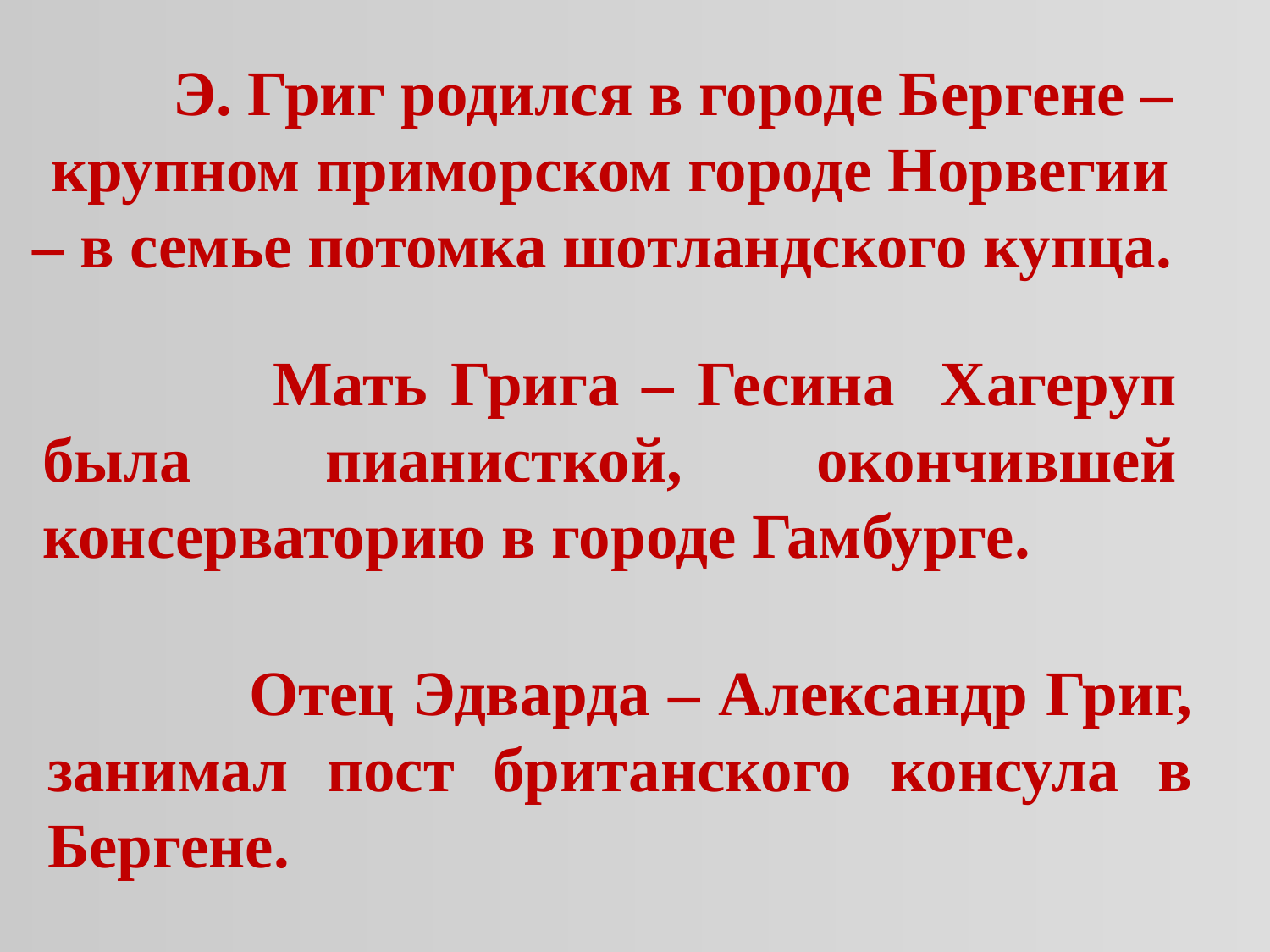

Э. Григ родился в городе Бергене – крупном приморском городе Норвегии – в семье потомка шотландского купца.
          Мать Грига – Гесина  Хагеруп была пианисткой, окончившей консерваторию в городе Гамбурге.
           Отец Эдварда – Александр Григ, занимал пост британского консула в Бергене.